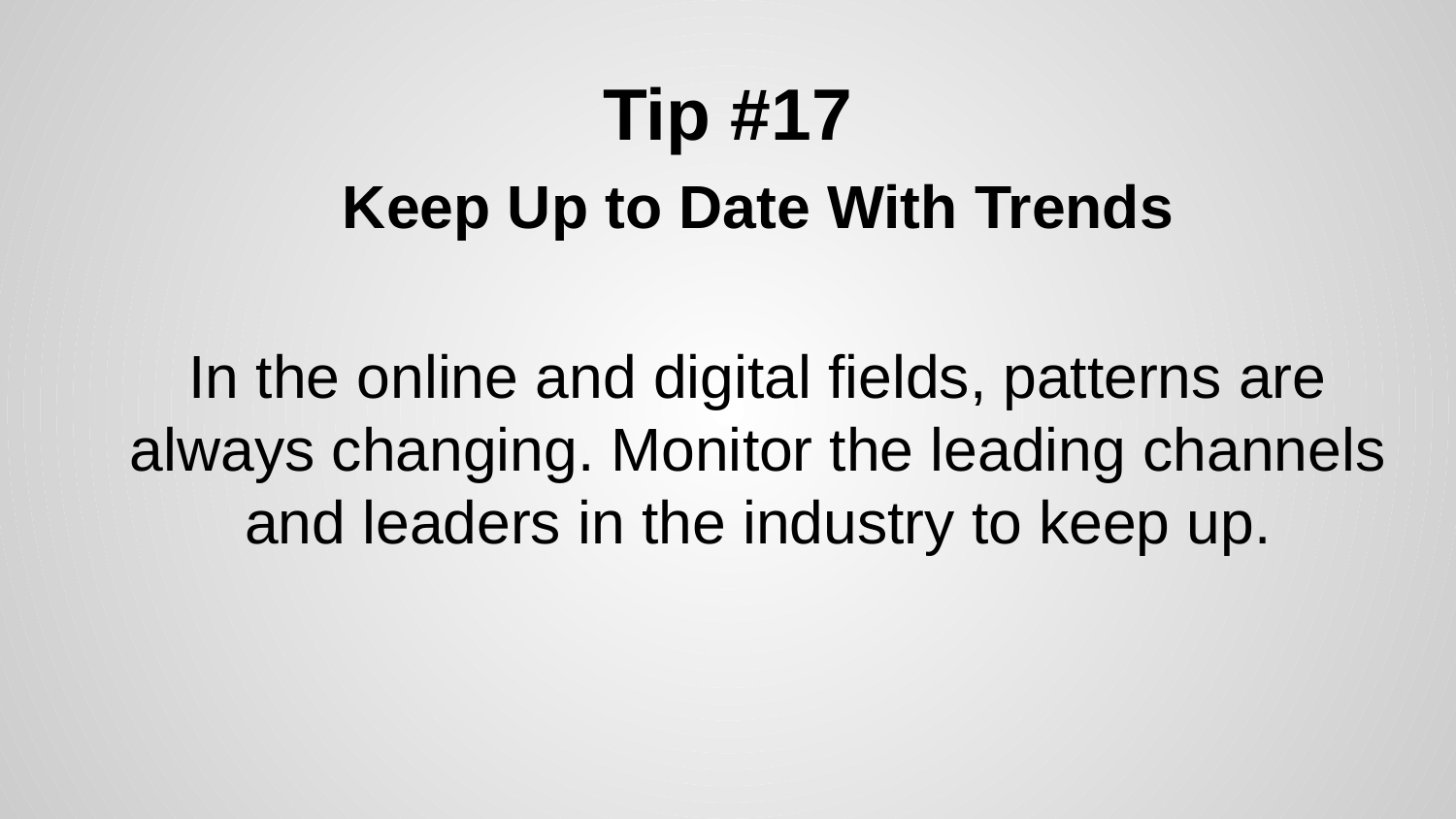

# Tip #17

Keep Up to Date With Trends

In the online and digital fields, patterns are always changing. Monitor the leading channels and leaders in the industry to keep up.